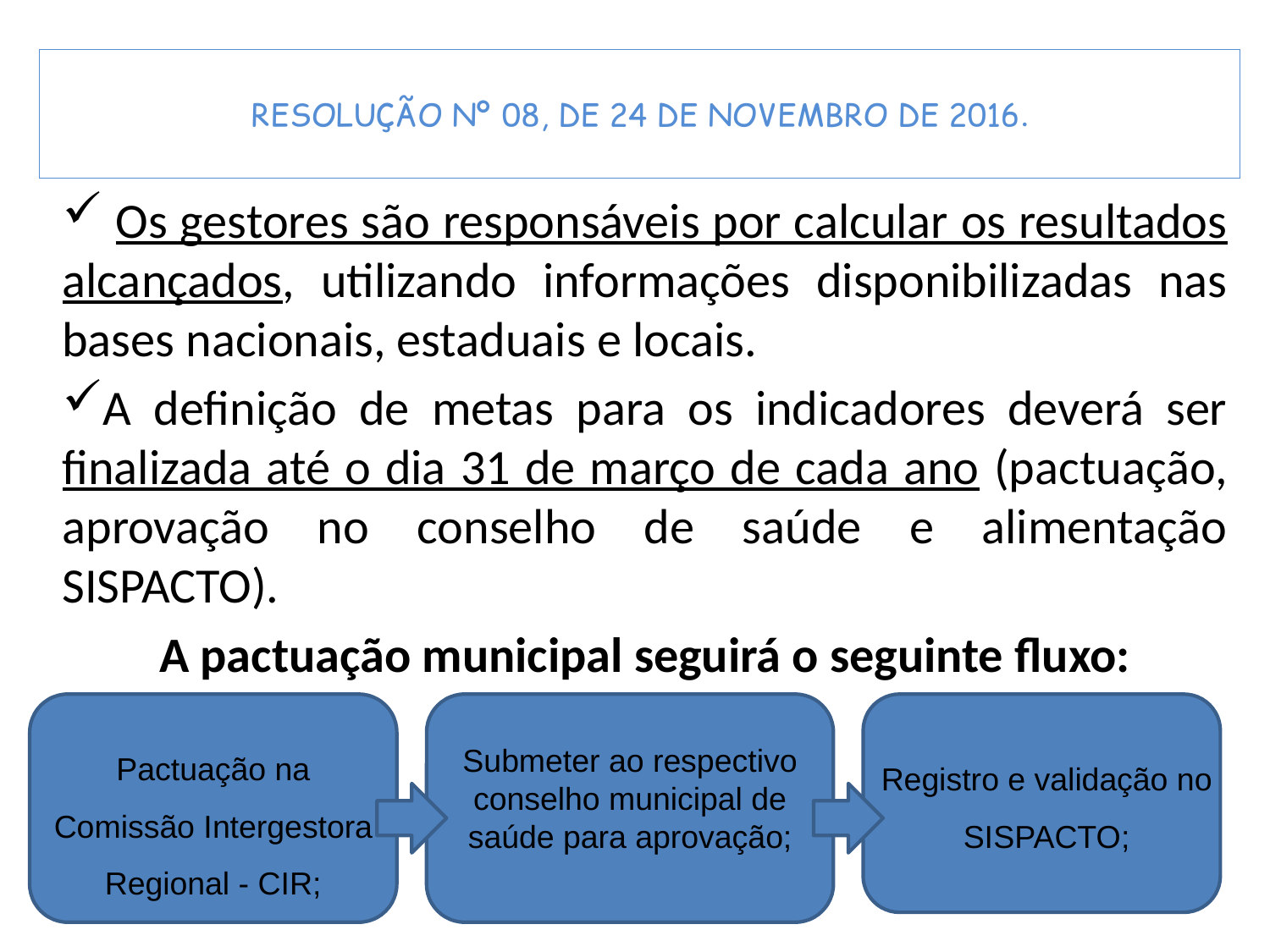

# RESOLUÇÃO Nº 08, DE 24 DE NOVEMBRO DE 2016.
 Os gestores são responsáveis por calcular os resultados alcançados, utilizando informações disponibilizadas nas bases nacionais, estaduais e locais.
A definição de metas para os indicadores deverá ser finalizada até o dia 31 de março de cada ano (pactuação, aprovação no conselho de saúde e alimentação SISPACTO).
A pactuação municipal seguirá o seguinte fluxo:

Pactuação na Comissão Intergestora Regional - CIR;
Submeter ao respectivo conselho municipal de saúde para aprovação;
Registro e validação no SISPACTO;